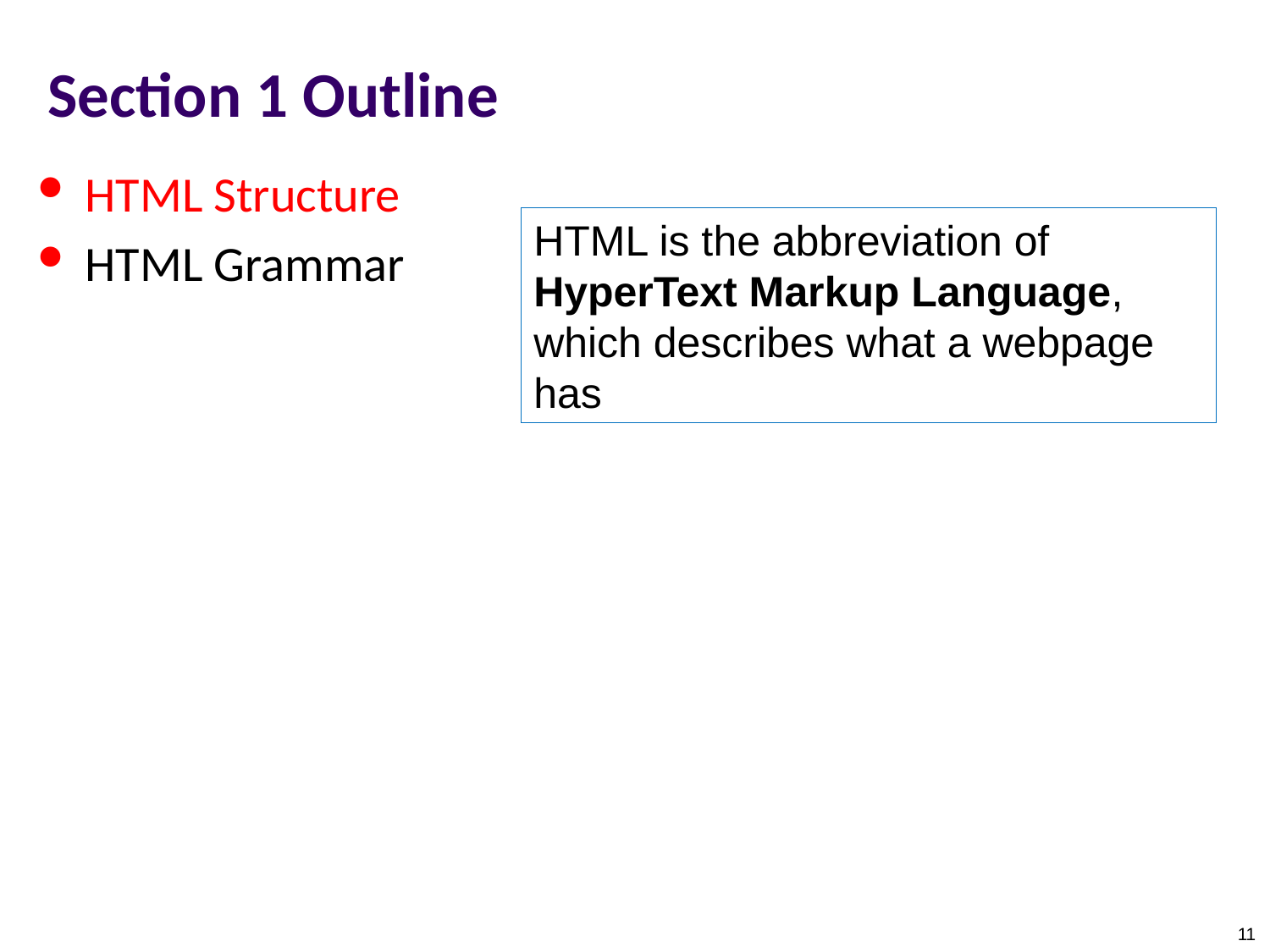

# Section 1 Outline
HTML Structure
HTML Grammar

HTML is the abbreviation of HyperText Markup Language, which describes what a webpage has
11